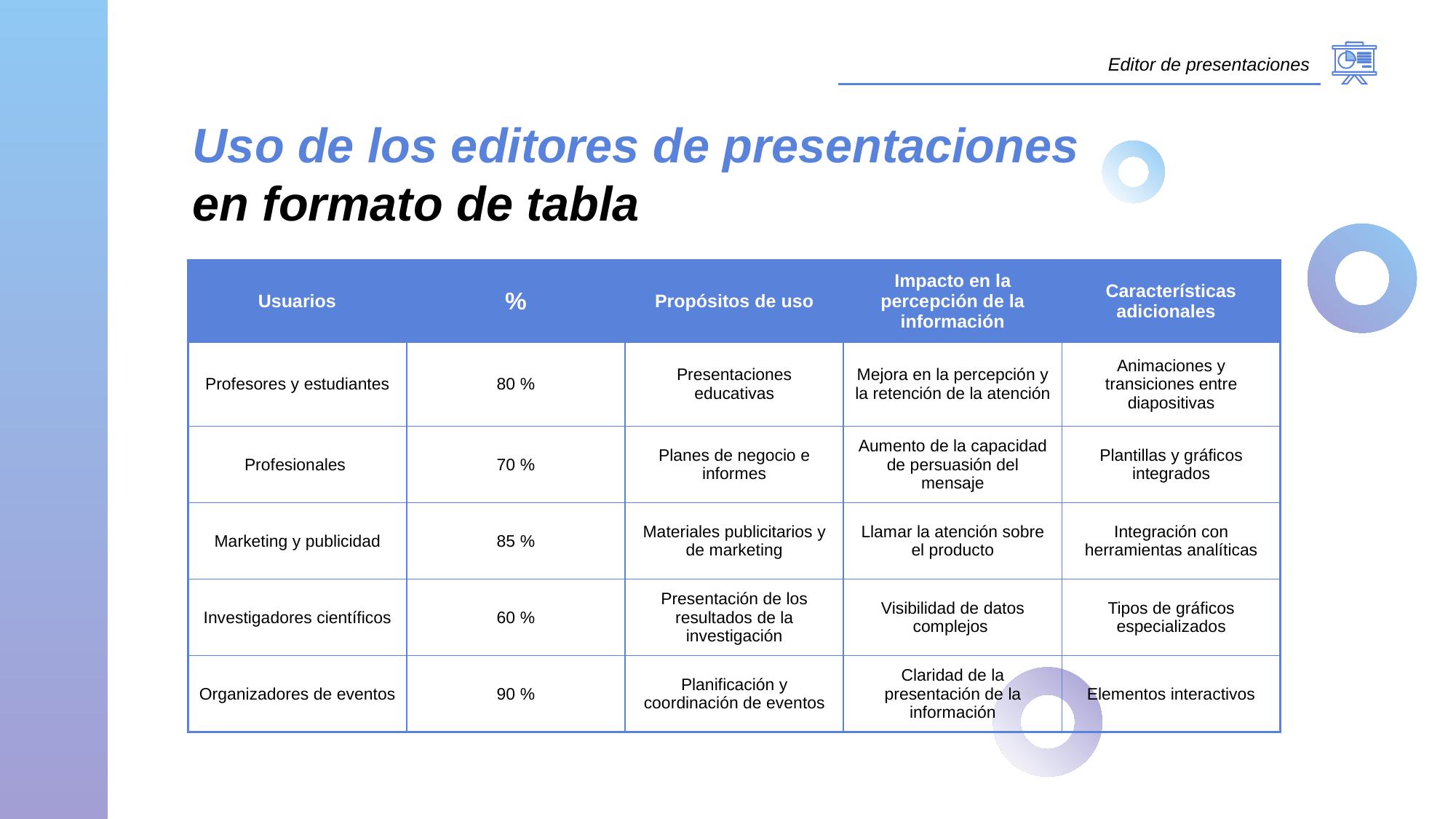

# Uso de los editores de presentaciones en formato de tabla

| Usuarios | % | Propósitos de uso | Impacto en la percepción de la información | Características adicionales |
| --- | --- | --- | --- | --- |
| Profesores y estudiantes | 80 % | Presentaciones educativas | Mejora en la percepción y la retención de la atención | Animaciones y transiciones entre diapositivas |
| Profesionales | 70 % | Planes de negocio e informes | Aumento de la capacidad de persuasión del mensaje | Plantillas y gráficos integrados |
| Marketing y publicidad | 85 % | Materiales publicitarios y de marketing | Llamar la atención sobre el producto | Integración con herramientas analíticas |
| Investigadores científicos | 60 % | Presentación de los resultados de la investigación | Visibilidad de datos complejos | Tipos de gráficos especializados |
| Organizadores de eventos | 90 % | Planificación y coordinación de eventos | Claridad de la presentación de la información | Elementos interactivos |

6